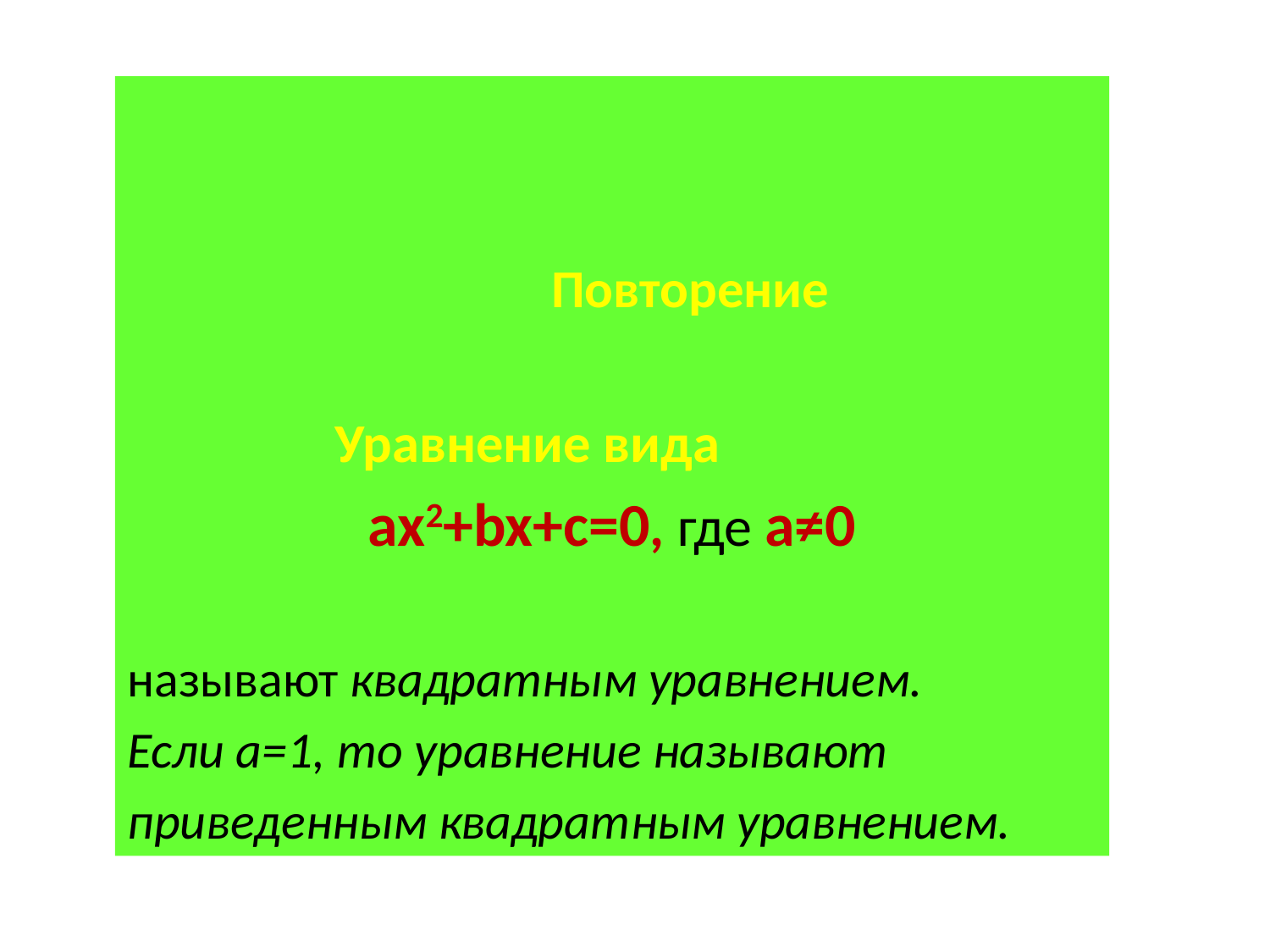

Повторение

                    Уравнение вида
ax2+bx+c=0, где a≠0

называют квадратным уравнением.
Если а=1, то уравнение называют
приведенным квадратным уравнением.